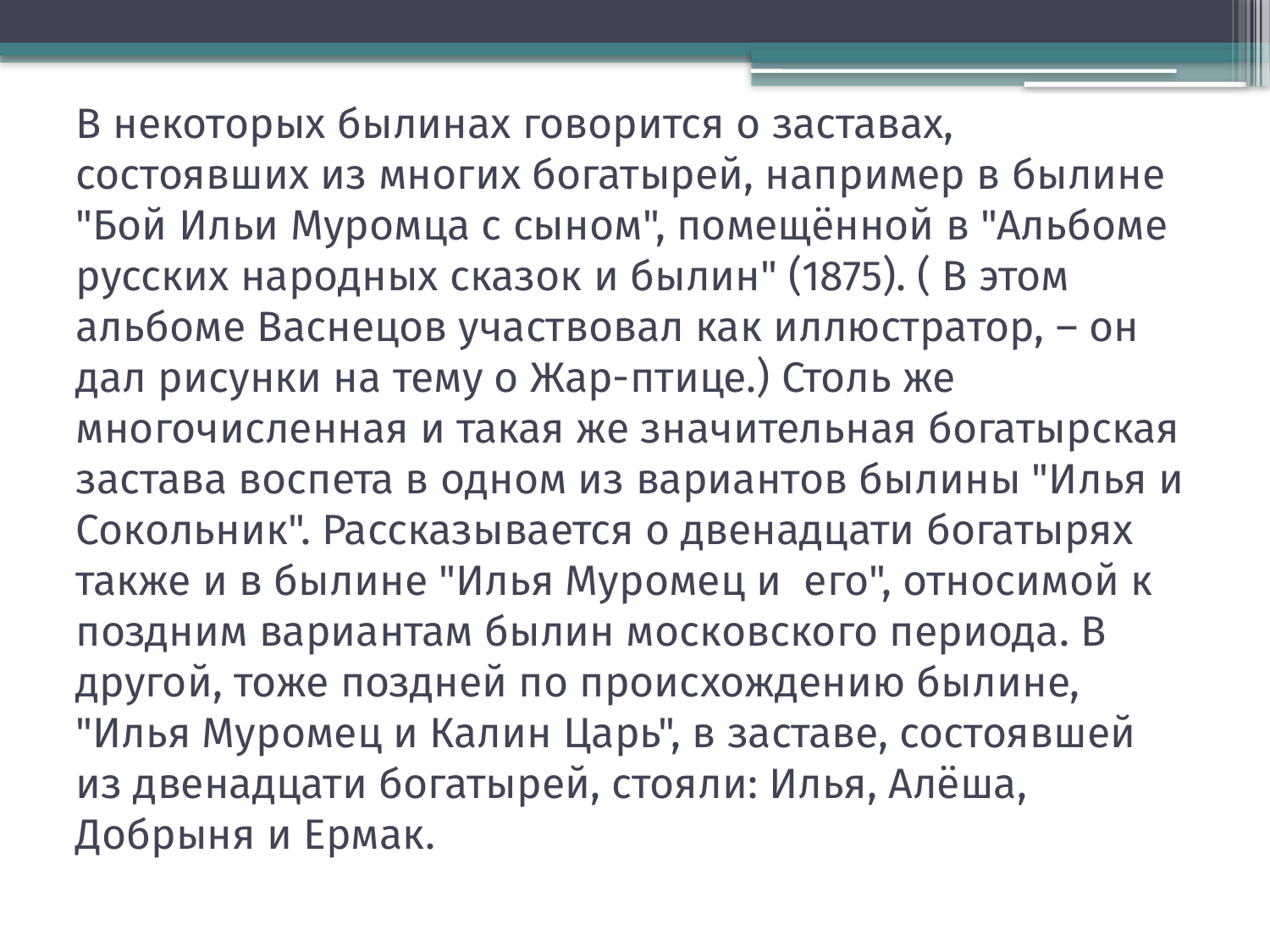

# В некоторых былинах говорится о заставах, состоявших из многих богатырей, например в былине "Бой Ильи Муромца с сыном", помещённой в "Альбоме русских народных сказок и былин" (1875). ( В этом альбоме Васнецов участвовал как иллюстратор, – он дал рисунки на тему о Жар-птице.) Столь же многочисленная и такая же значительная богатырская застава воспета в одном из вариантов былины "Илья и Сокольник". Рассказывается о двенадцати богатырях также и в былине "Илья Муромец и  его", относимой к поздним вариантам былин московского периода. В другой, тоже поздней по происхождению былине, "Илья Муромец и Калин Царь", в заставе, состоявшей из двенадцати богатырей, стояли: Илья, Алёша, Добрыня и Ермак.